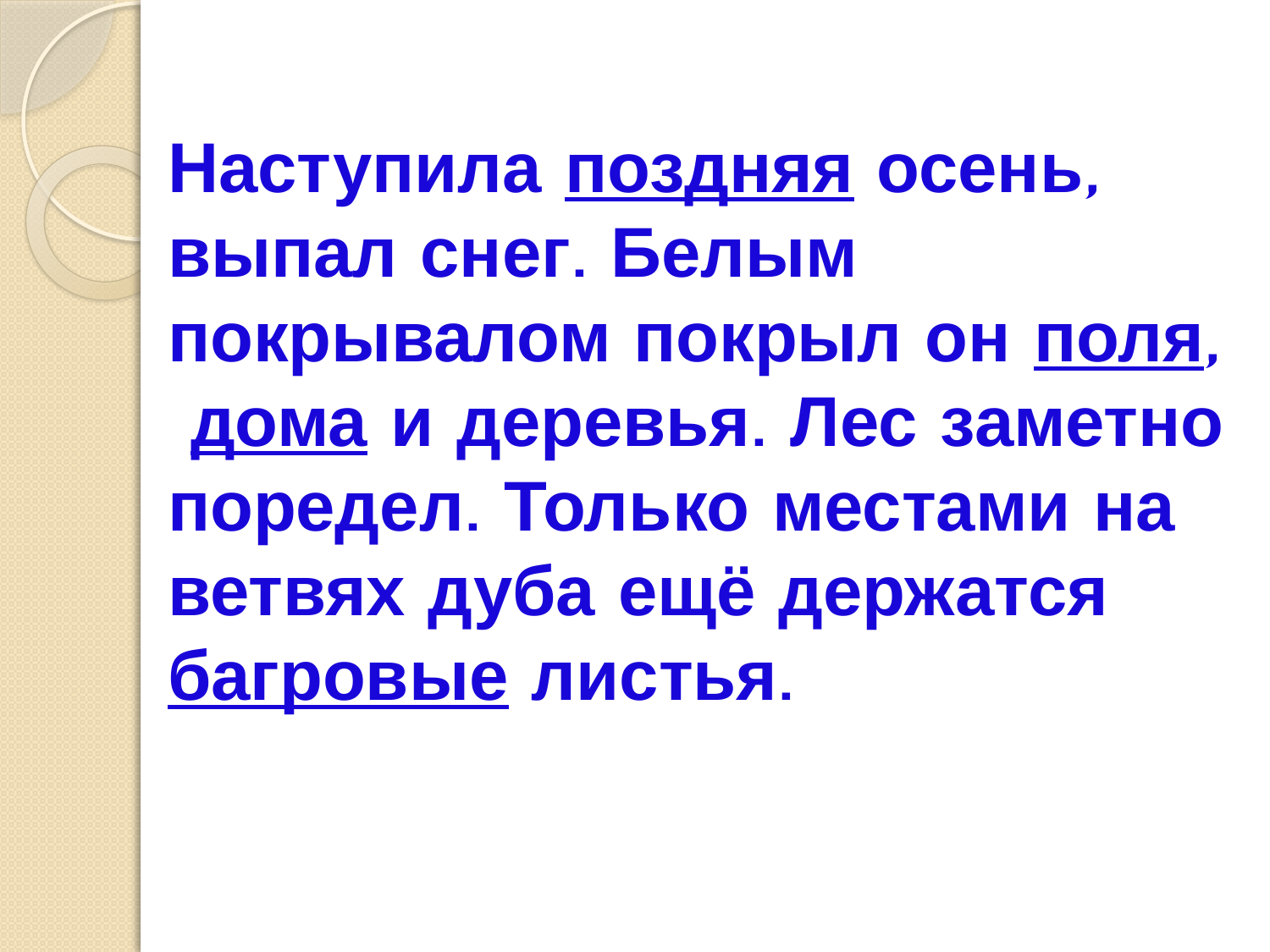

# Наступила поздняя осень, выпал снег. Белым покрывалом покрыл он поля,  дома и деревья. Лес заметно поредел. Только местами на ветвях дуба ещё держатся багровые листья.